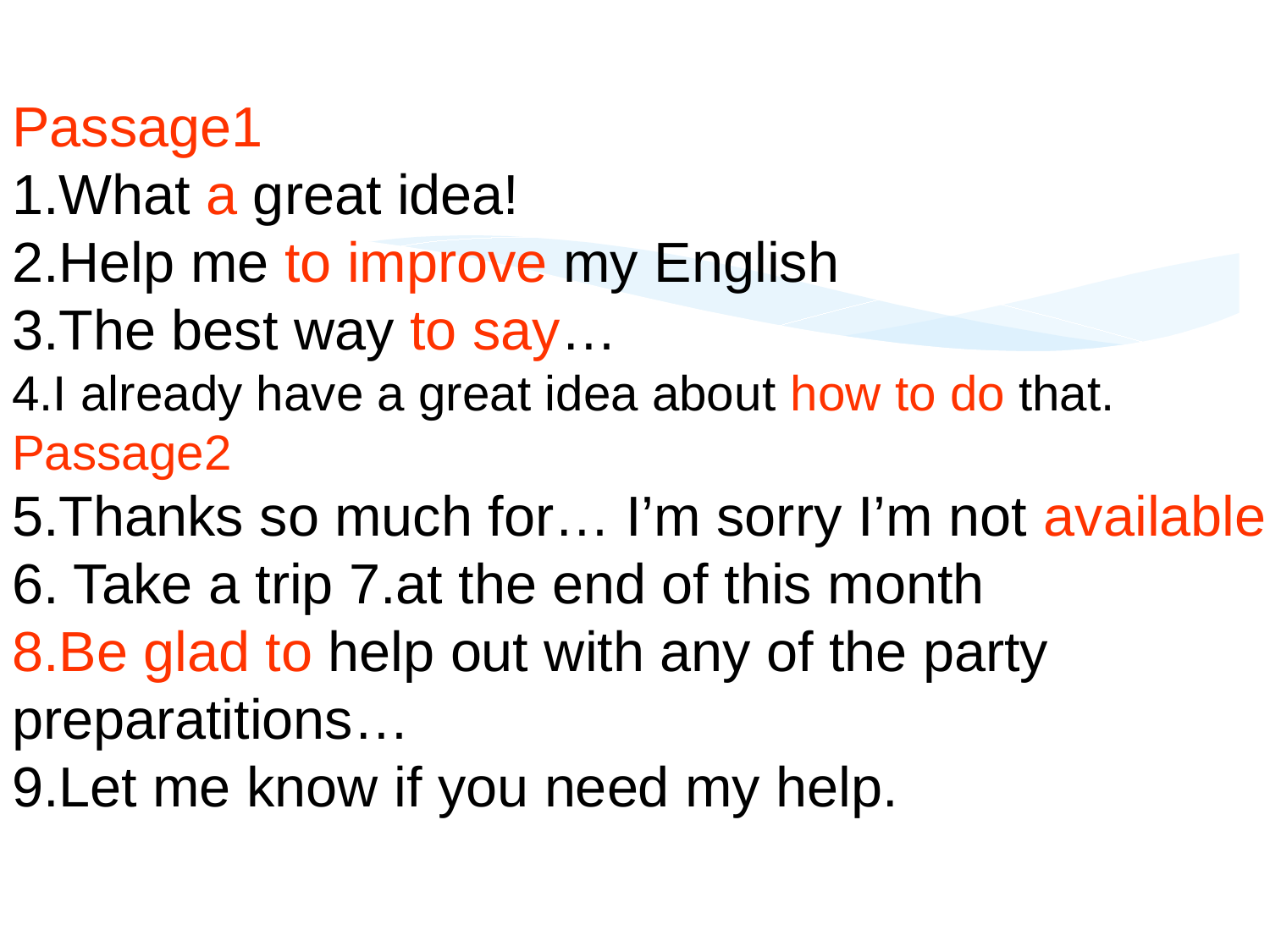

Passage1
1.What a great idea!
2.Help me to improve my English
3.The best way to say…
4.I already have a great idea about how to do that.
Passage2
5.Thanks so much for… I’m sorry I’m not available.
6. Take a trip 7.at the end of this month
8.Be glad to help out with any of the party
preparatitions…
9.Let me know if you need my help.